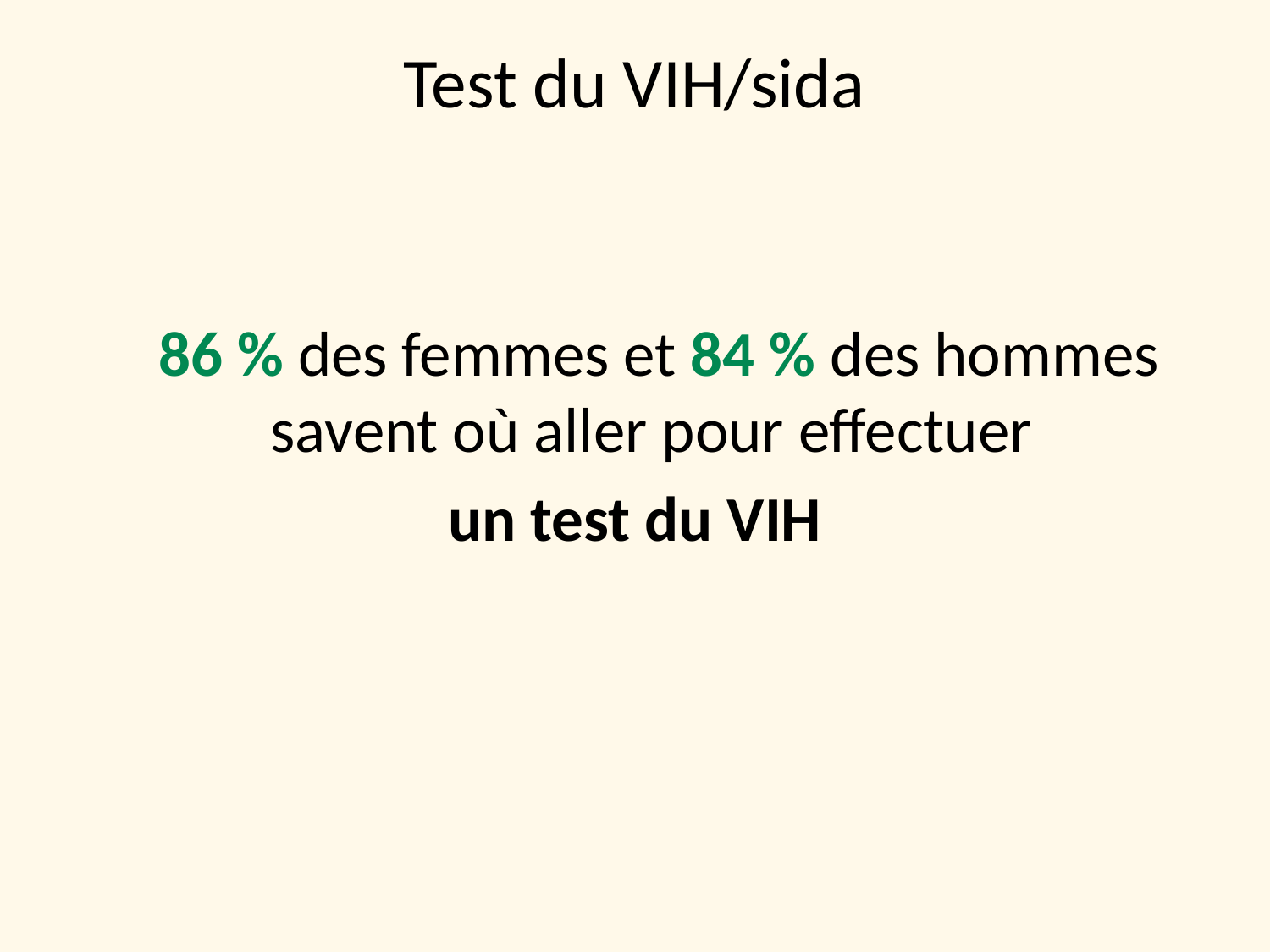

# Test du VIH/sida
	86 % des femmes et 84 % des hommes savent où aller pour effectuer
un test du VIH